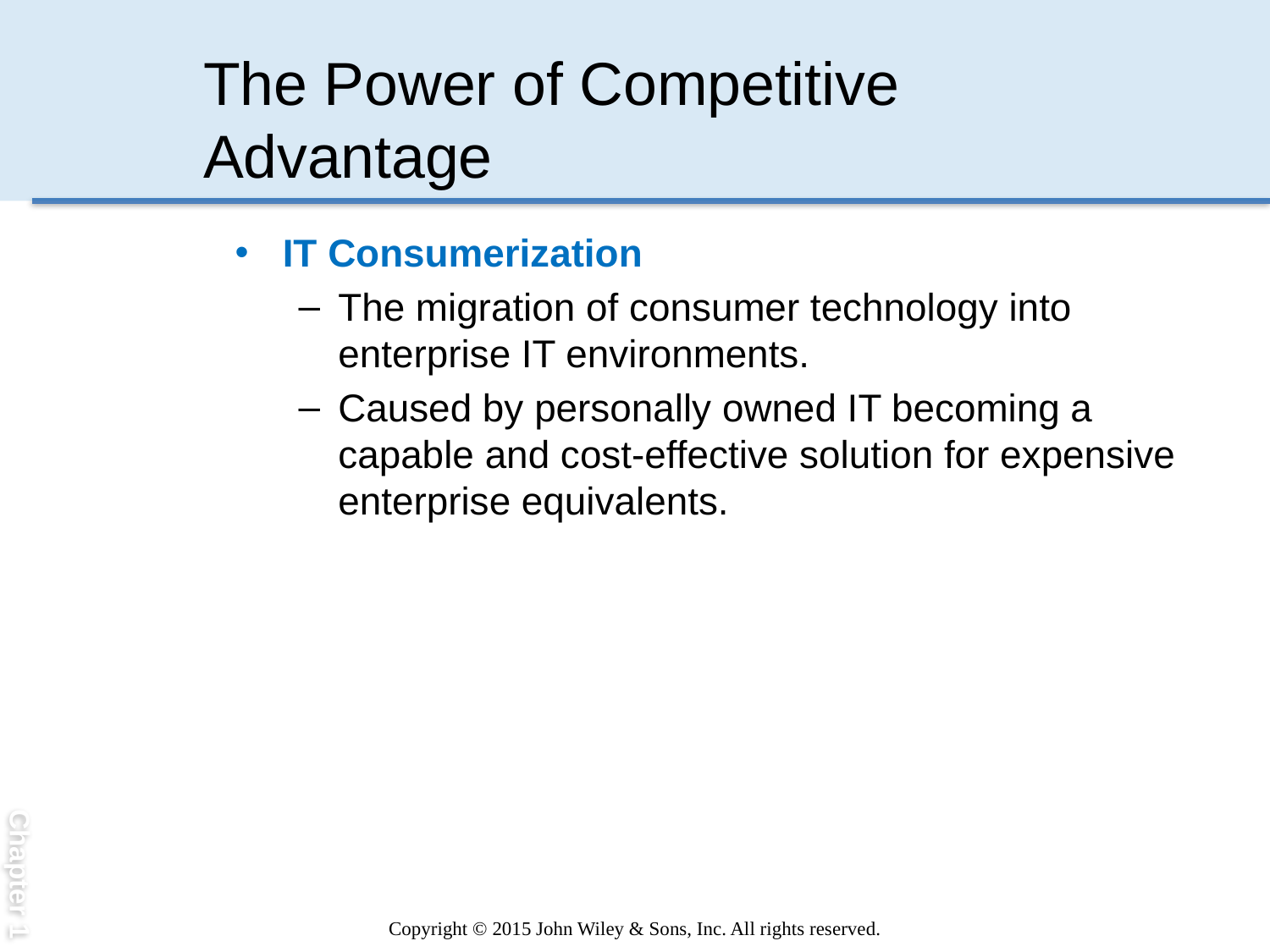

Chapter 1
# The Power of Competitive Advantage
IT Consumerization
The migration of consumer technology into enterprise IT environments.
Caused by personally owned IT becoming a capable and cost-effective solution for expensive enterprise equivalents.